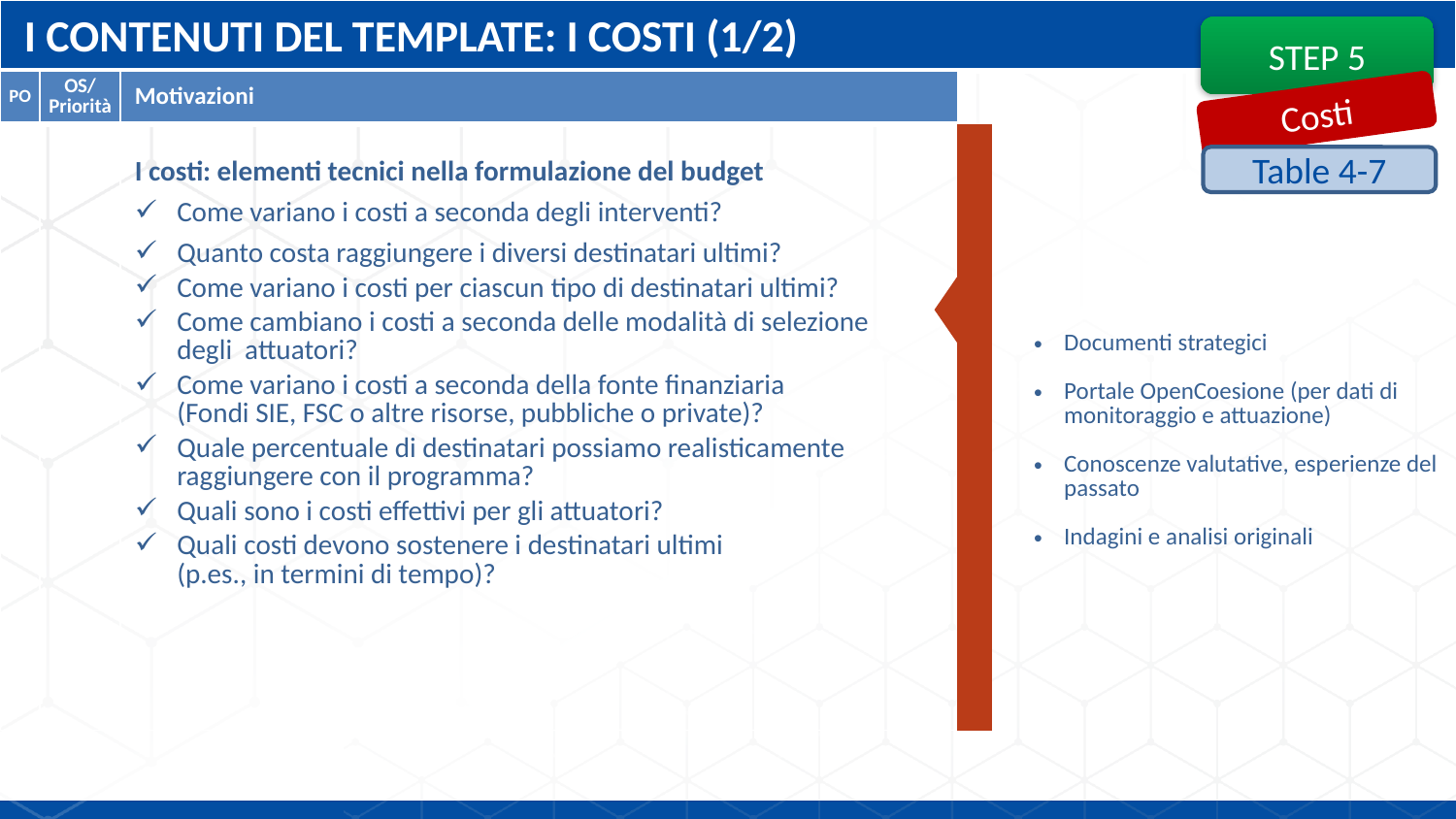

I CONTENUTI DEL TEMPLATE: I COSTI (1/2)
STEP 5
| PO | OS/ Priorità | Motivazioni |  |  |
| --- | --- | --- | --- | --- |
|  |  | I costi: elementi tecnici nella formulazione del budget Come variano i costi a seconda degli interventi? Quanto costa raggiungere i diversi destinatari ultimi? Come variano i costi per ciascun tipo di destinatari ultimi? Come cambiano i costi a seconda delle modalità di selezione degli attuatori? Come variano i costi a seconda della fonte finanziaria (Fondi SIE, FSC o altre risorse, pubbliche o private)? Quale percentuale di destinatari possiamo realisticamente raggiungere con il programma? Quali sono i costi effettivi per gli attuatori? Quali costi devono sostenere i destinatari ultimi (p.es., in termini di tempo)? |  | Documenti strategici Portale OpenCoesione (per dati di monitoraggio e attuazione) Conoscenze valutative, esperienze del passato Indagini e analisi originali |
Costi
Table 4-7